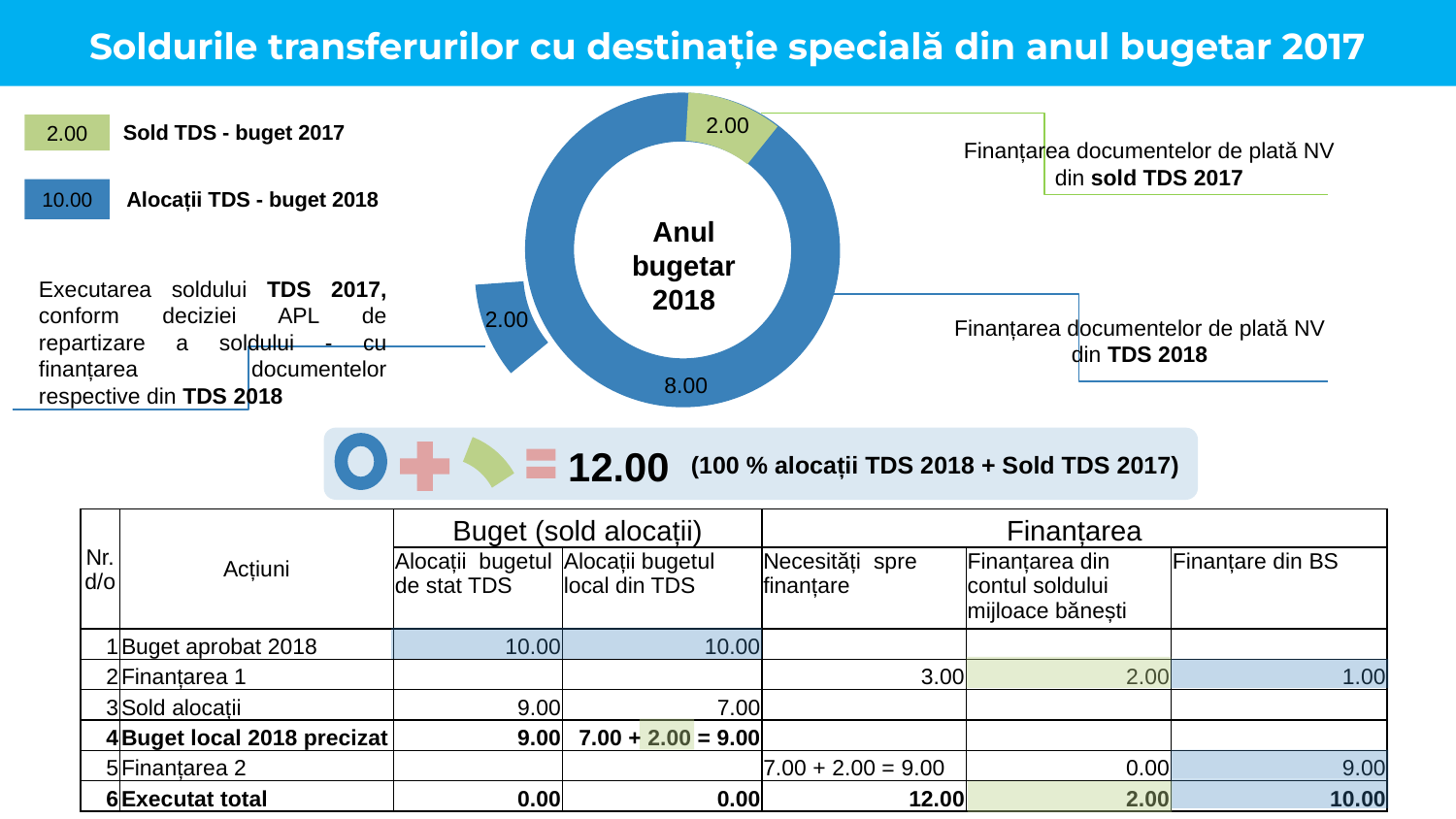

Soldurile transferurilor cu destinație specială din anul bugetar 2017

2.00
Sold TDS - buget 2017
2.00

Finanțarea documentelor de plată NV din sold TDS 2017
10.00
Alocații TDS - buget 2018
Anul bugetar 2018
Executarea soldului TDS 2017, conform deciziei APL de repartizare a soldului - cu finanțarea documentelor respective din TDS 2018
2.00
Finanțarea documentelor de plată NV din TDS 2018
8.00

  (100 % alocații TDS 2018 + Sold TDS 2017)

12.00
| Nr. d/o | Acțiuni | Buget (sold alocații) |  | Finanțarea |  |  |
| --- | --- | --- | --- | --- | --- | --- |
|  |  | Alocații bugetul de stat TDS | Alocații bugetul local din TDS | Necesități spre finanțare | Finanțarea din contul soldului mijloace bănești | Finanțare din BS |
| 1 | Buget aprobat 2018 | 10.00 | 10.00 |  |  |  |
| 2 | Finanțarea 1 |  |  | 3.00 | 2.00 | 1.00 |
| 3 | Sold alocații | 9.00 | 7.00 |  |  |  |
| 4 | Buget local 2018 precizat | 9.00 | 7.00 + 2.00 = 9.00 |  |  |  |
| 5 | Finanțarea 2 |  |  | 7.00 + 2.00 = 9.00 | 0.00 | 9.00 |
| 6 | Executat total | 0.00 | 0.00 | 12.00 | 2.00 | 10.00 |